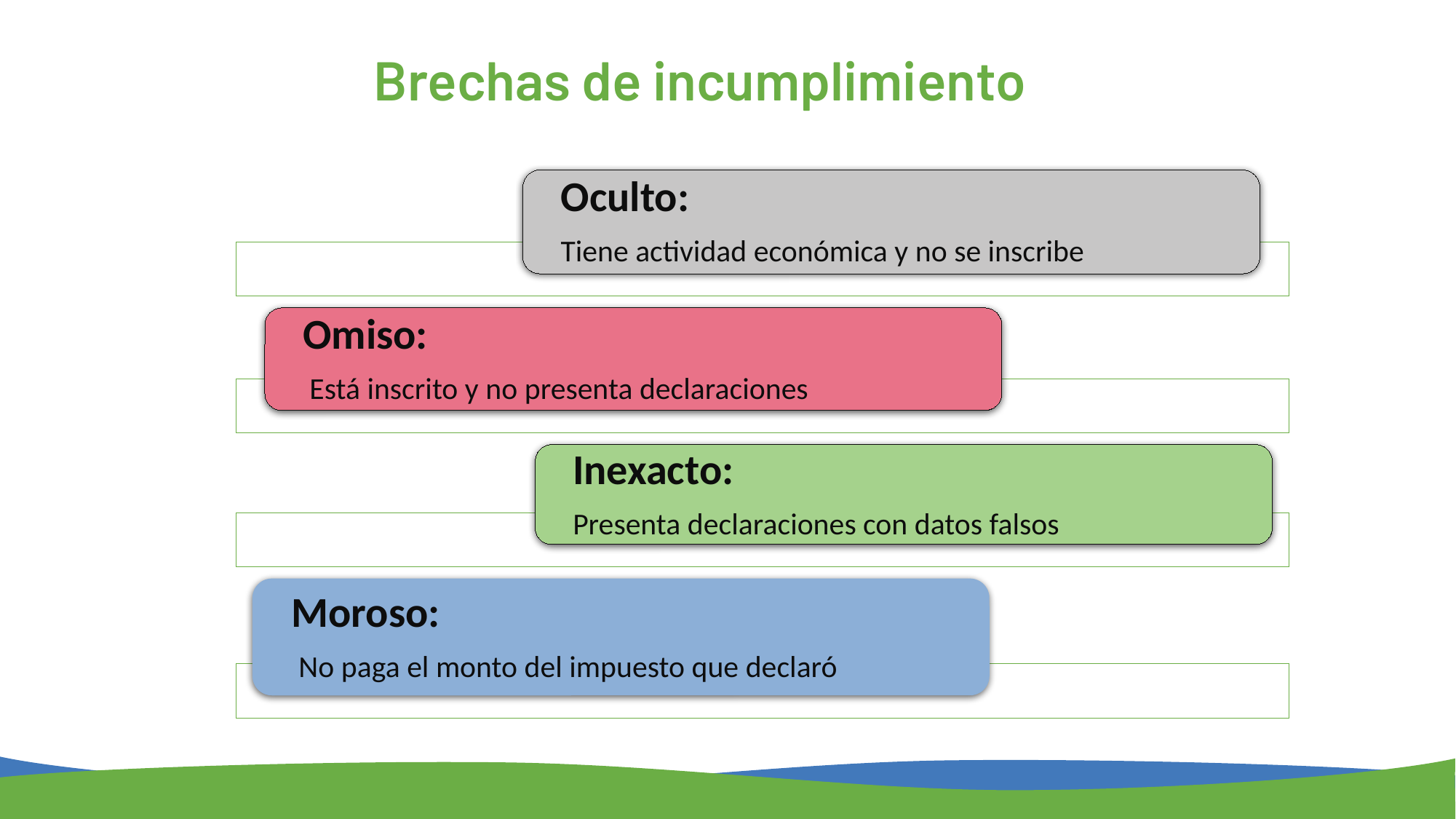

# Brechas de incumplimiento
Oculto:
Tiene actividad económica y no se inscribe
Omiso:
 Está inscrito y no presenta declaraciones
Inexacto:
Presenta declaraciones con datos falsos
Moroso:
 No paga el monto del impuesto que declaró